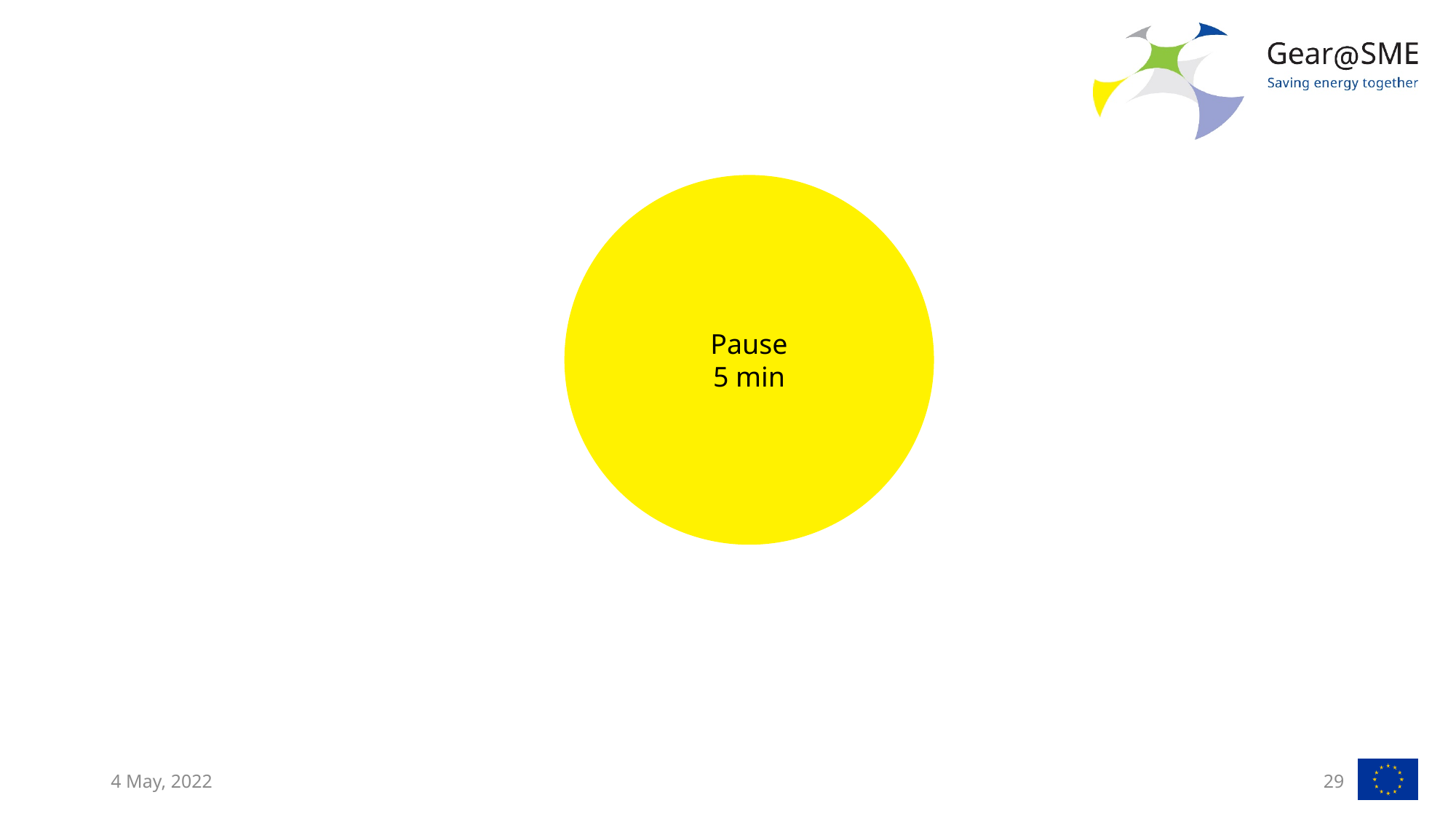

Pause
5 min
4 May, 2022
29